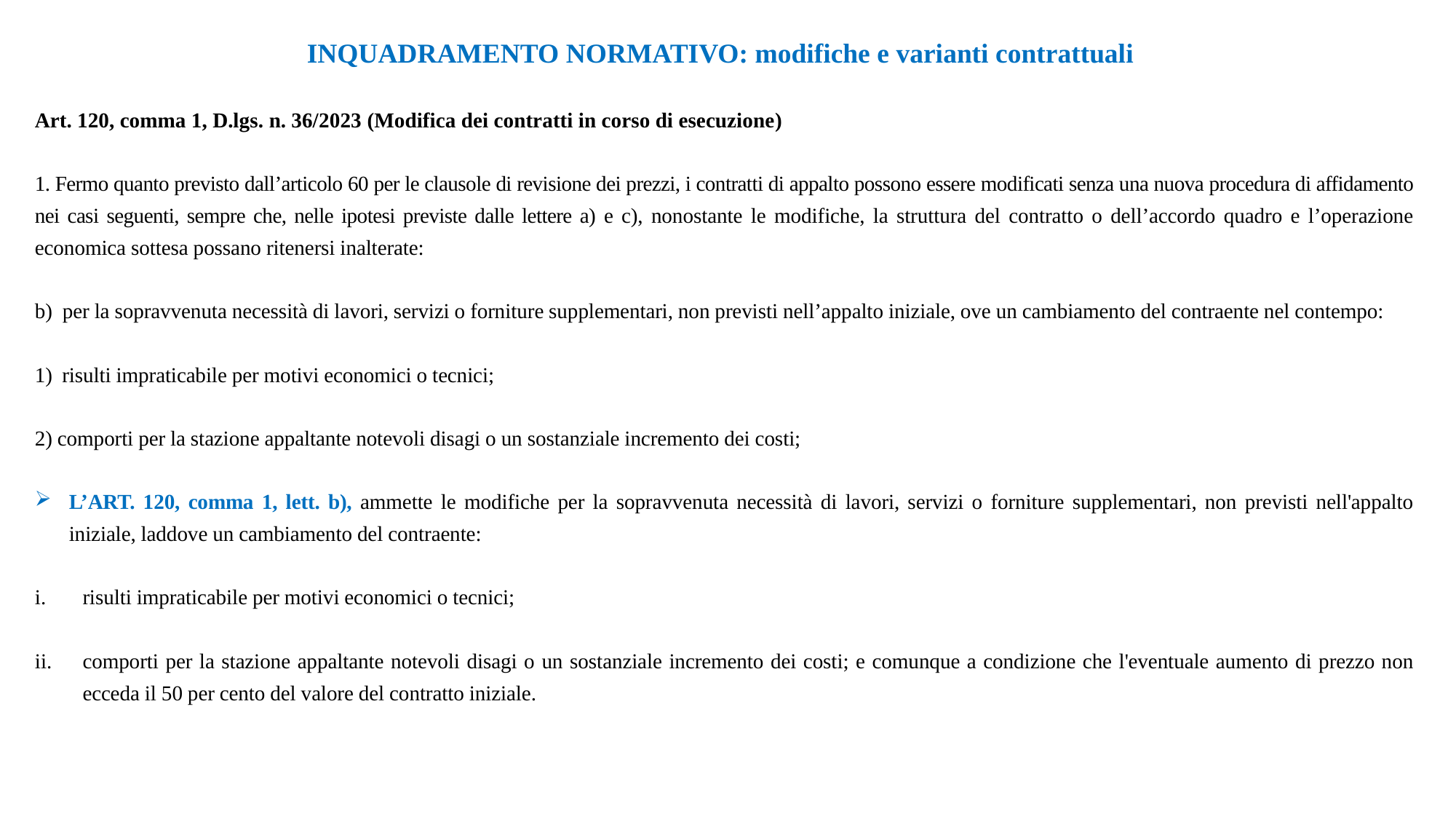

INQUADRAMENTO NORMATIVO: modifiche e varianti contrattuali

Art. 120, comma 1, D.lgs. n. 36/2023 (Modifica dei contratti in corso di esecuzione)

1. Fermo quanto previsto dall’articolo 60 per le clausole di revisione dei prezzi, i contratti di appalto possono essere modificati senza una nuova procedura di affidamento nei casi seguenti, sempre che, nelle ipotesi previste dalle lettere a) e c), nonostante le modifiche, la struttura del contratto o dell’accordo quadro e l’operazione economica sottesa possano ritenersi inalterate:

b)  per la sopravvenuta necessità di lavori, servizi o forniture supplementari, non previsti nell’appalto iniziale, ove un cambiamento del contraente nel contempo:

risulti impraticabile per motivi economici o tecnici;

2) comporti per la stazione appaltante notevoli disagi o un sostanziale incremento dei costi;

L’ART. 120, comma 1, lett. b), ammette le modifiche per la sopravvenuta necessità di lavori, servizi o forniture supplementari, non previsti nell'appalto iniziale, laddove un cambiamento del contraente:

risulti impraticabile per motivi economici o tecnici;

comporti per la stazione appaltante notevoli disagi o un sostanziale incremento dei costi; e comunque a condizione che l'eventuale aumento di prezzo non ecceda il 50 per cento del valore del contratto iniziale.